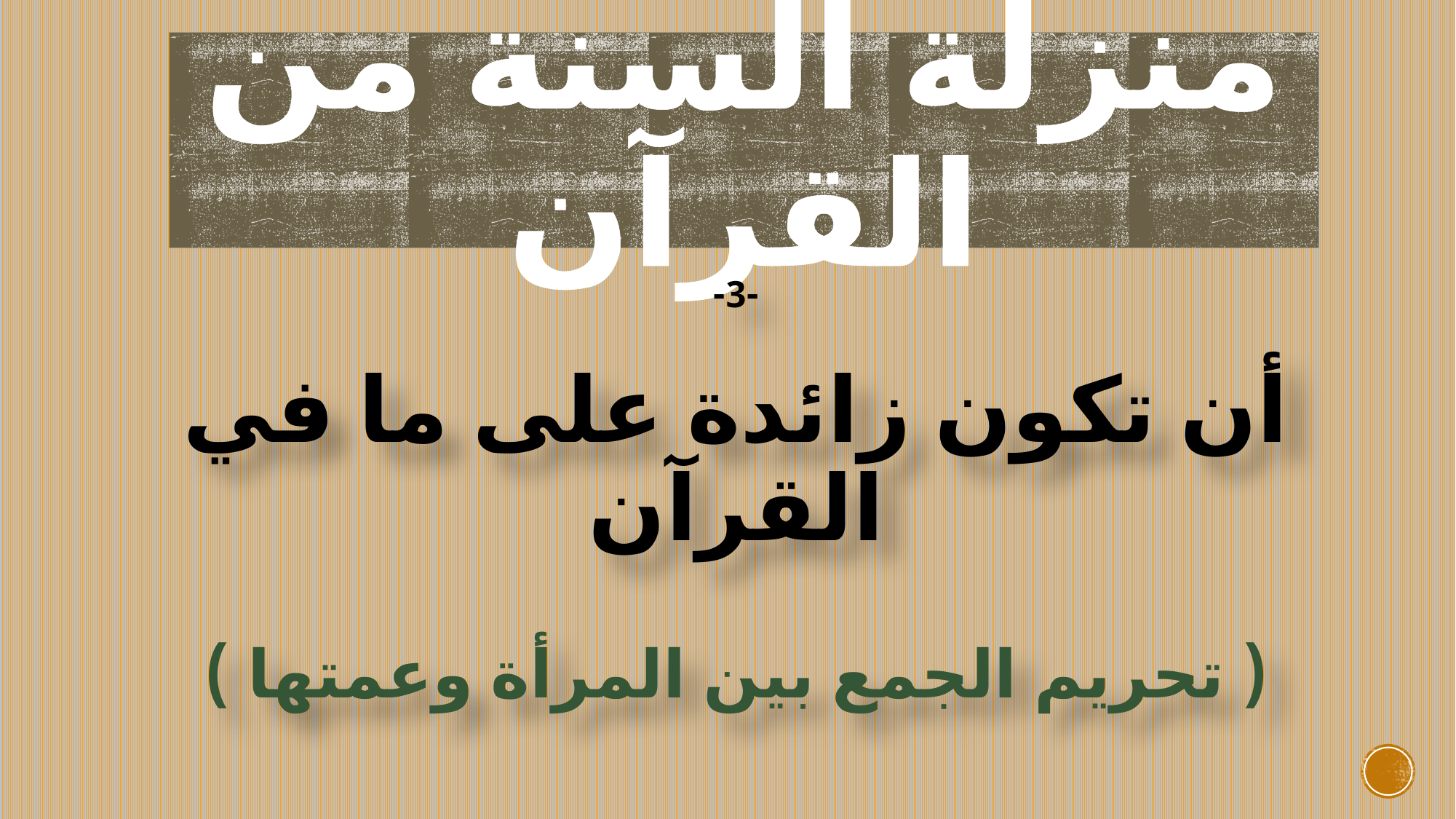

# منزلة السنة من القرآن
-3-

أن تكون زائدة على ما في القرآن

( تحريم الجمع بين المرأة وعمتها )